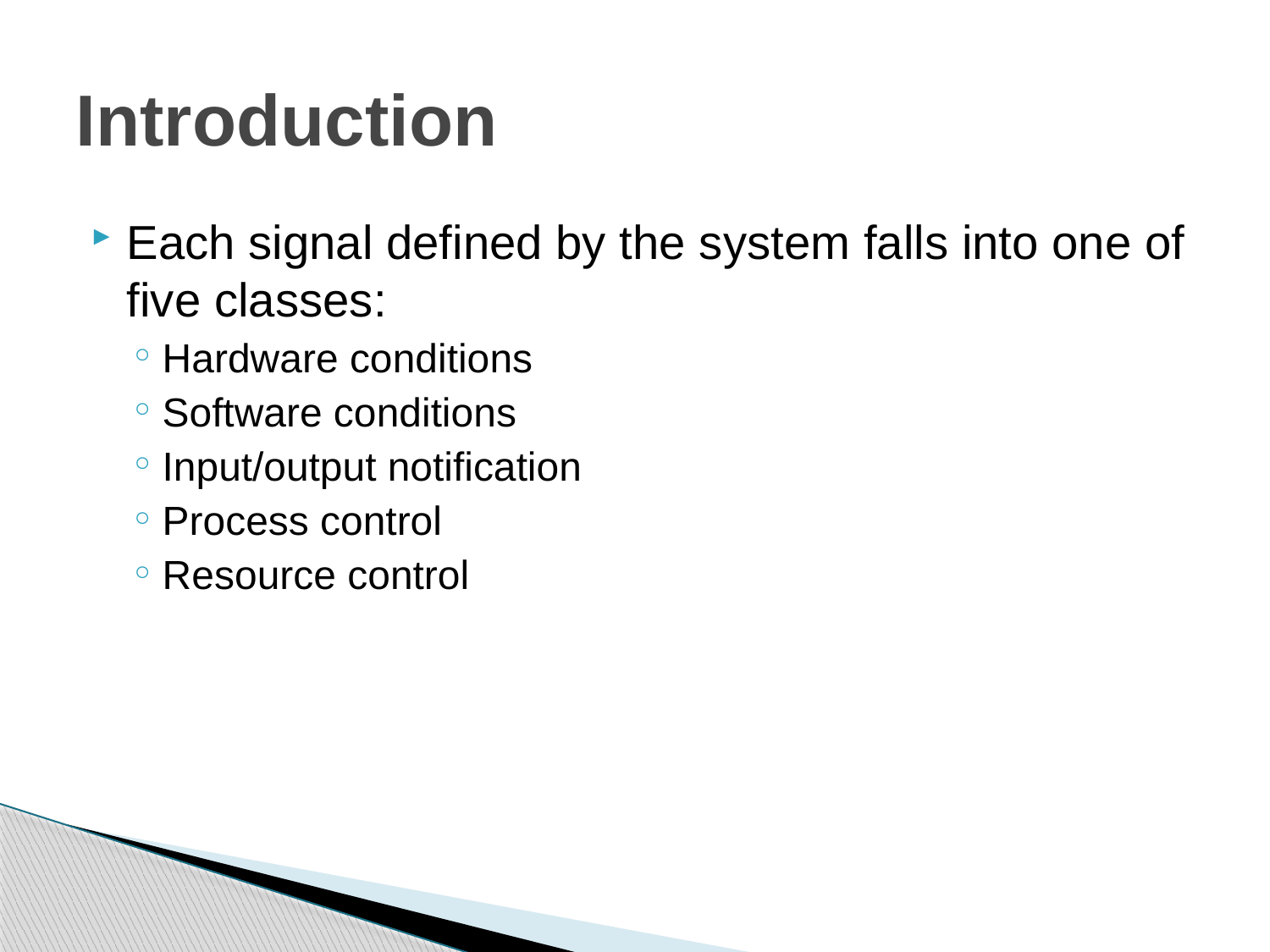

# Introduction
Each signal defined by the system falls into one of five classes:
Hardware conditions
Software conditions
Input/output notification
Process control
Resource control